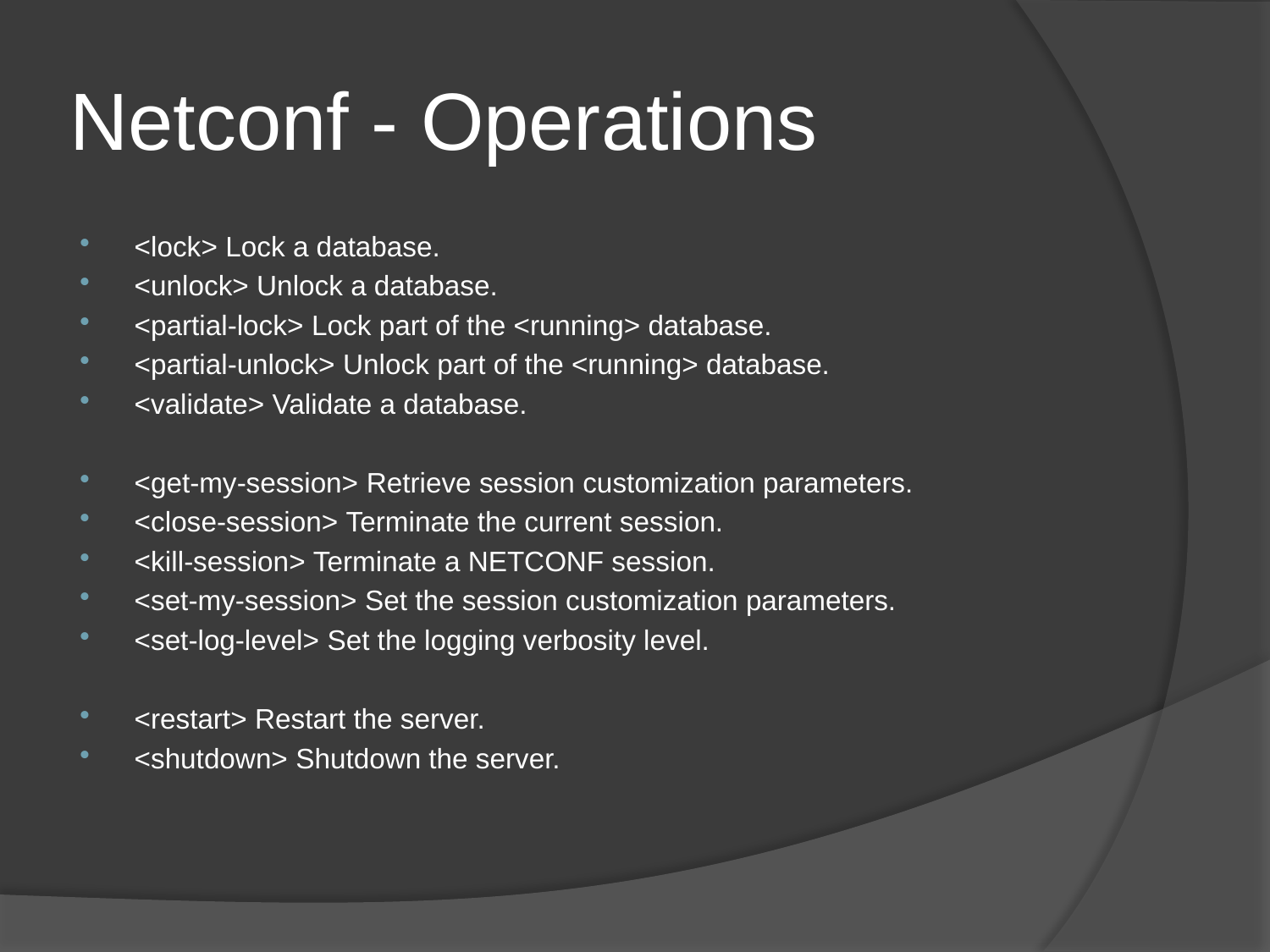

# Netconf - Operations
<lock> Lock a database.
<unlock> Unlock a database.
<partial-lock> Lock part of the <running> database.
<partial-unlock> Unlock part of the <running> database.
<validate> Validate a database.

<get-my-session> Retrieve session customization parameters.
<close-session> Terminate the current session.
<kill-session> Terminate a NETCONF session.
<set-my-session> Set the session customization parameters.
<set-log-level> Set the logging verbosity level.

<restart> Restart the server.
<shutdown> Shutdown the server.